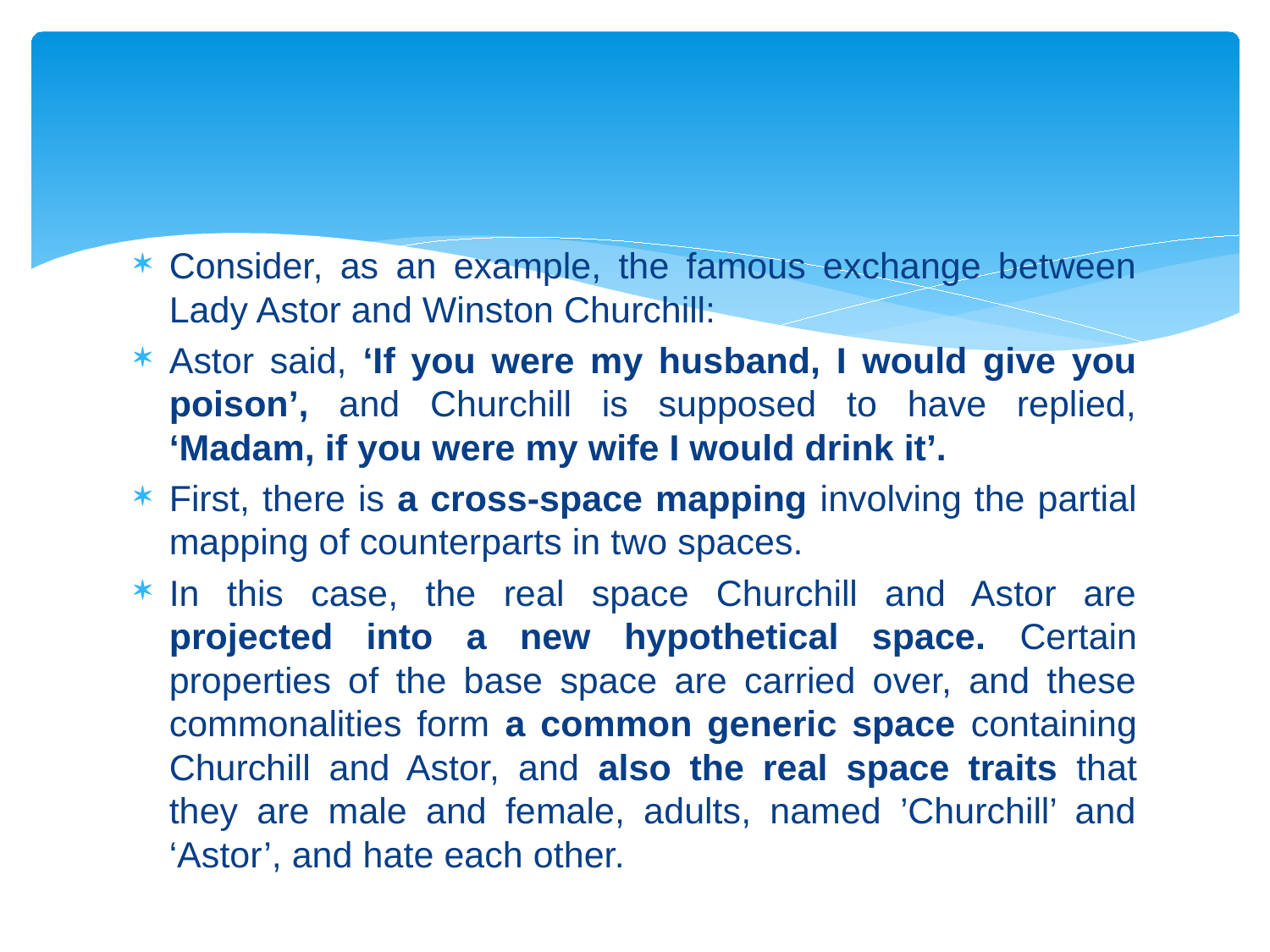

#
Consider, as an example, the famous exchange between Lady Astor and Winston Churchill:
Astor said, ‘If you were my husband, I would give you poison’, and Churchill is supposed to have replied, ‘Madam, if you were my wife I would drink it’.
First, there is a cross-space mapping involving the partial mapping of counterparts in two spaces.
In this case, the real space Churchill and Astor are projected into a new hypothetical space. Certain properties of the base space are carried over, and these commonalities form a common generic space containing Churchill and Astor, and also the real space traits that they are male and female, adults, named ’Churchill’ and ‘Astor’, and hate each other.